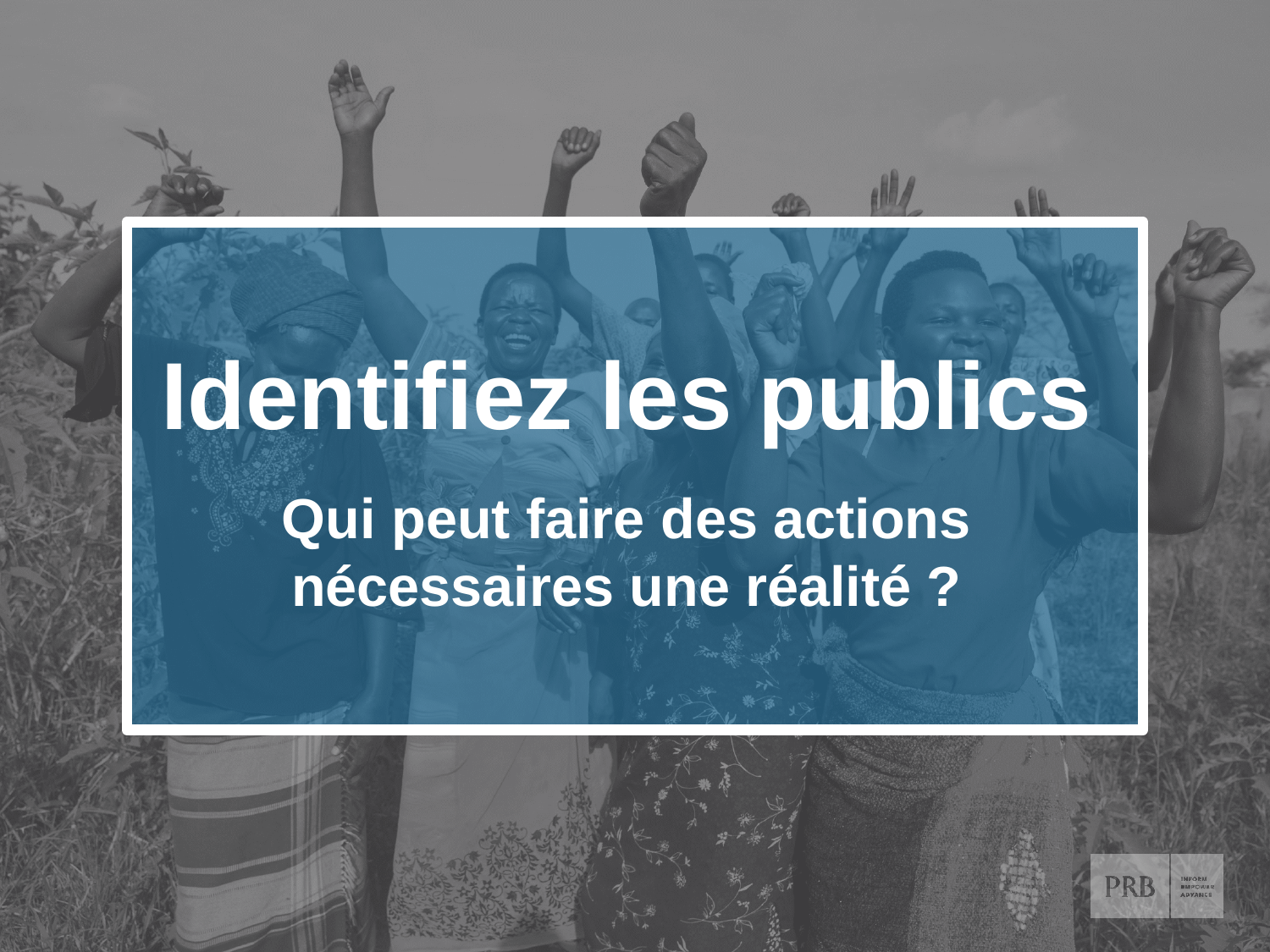

Identifiez les publics
Qui peut faire des actions nécessaires une réalité ?